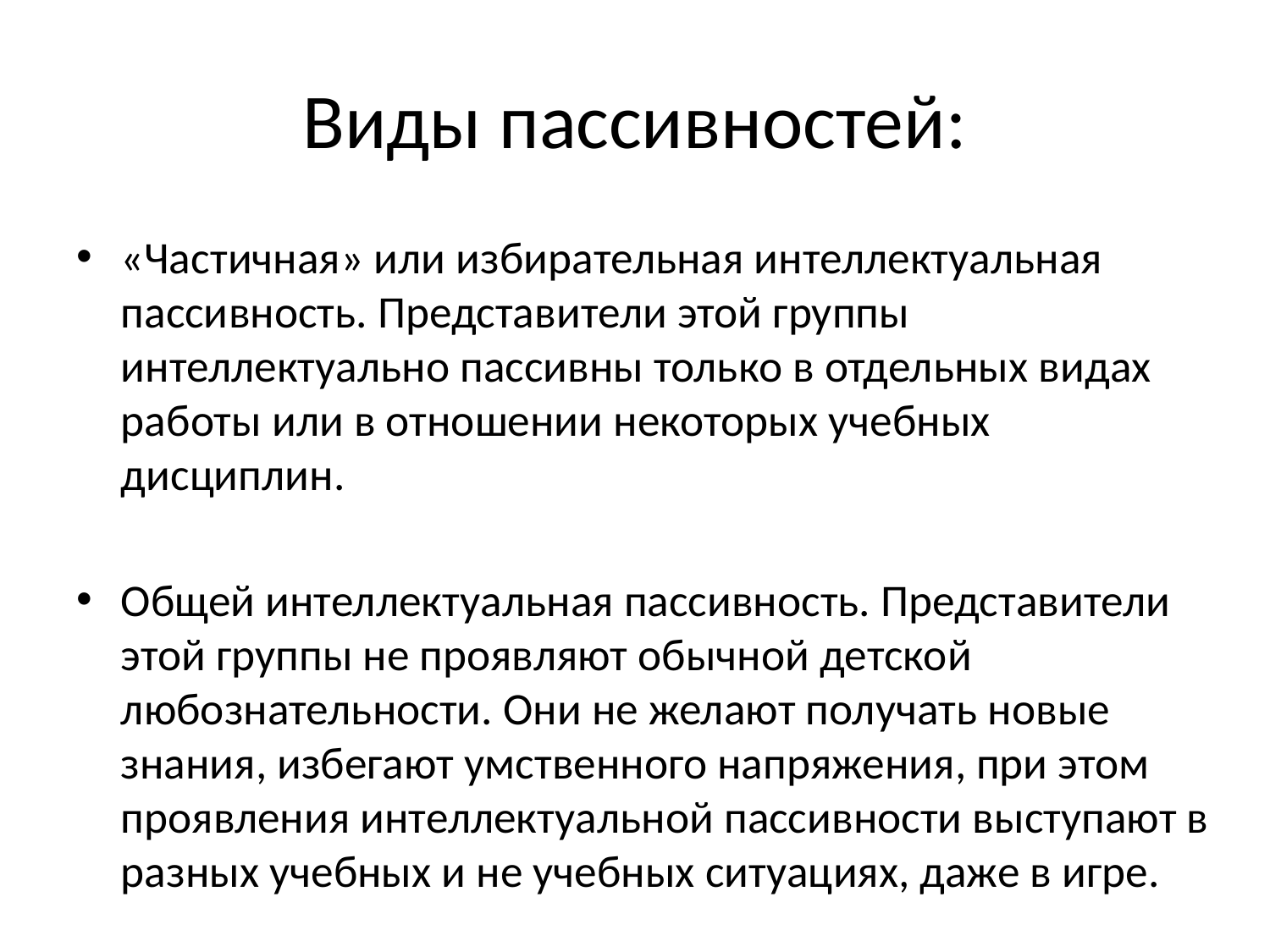

# Виды пассивностей:
«Частичная» или избирательная интеллектуальная пассивность. Представители этой группы интеллектуально пассивны только в отдельных видах работы или в отношении некоторых учебных дисциплин.

Общей интеллектуальная пассивность. Представители этой группы не проявляют обычной детской любознательности. Они не желают получать новые знания, избегают умственного напряжения, при этом проявления интеллектуальной пассивности выступают в разных учебных и не учебных ситуациях, даже в игре.